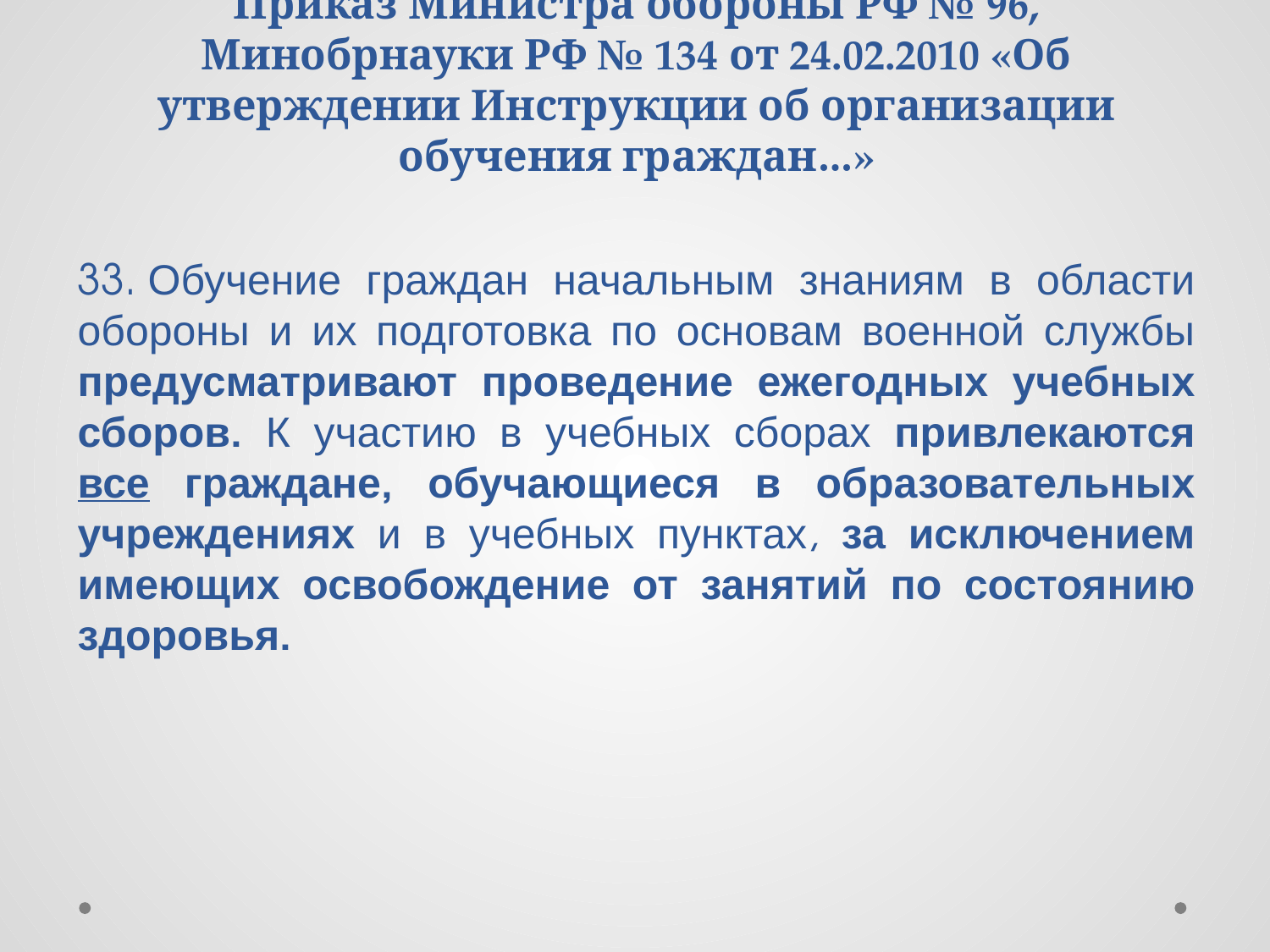

# Приказ Министра обороны РФ № 96, Минобрнауки РФ № 134 от 24.02.2010 «Об утверждении Инструкции об организации обучения граждан…»
33. Обучение граждан начальным знаниям в области обороны и их подготовка по основам военной службы предусматривают проведение ежегодных учебных сборов. К участию в учебных сборах привлекаются все граждане, обучающиеся в образовательных учреждениях и в учебных пунктах, за исключением имеющих освобождение от занятий по состоянию здоровья.